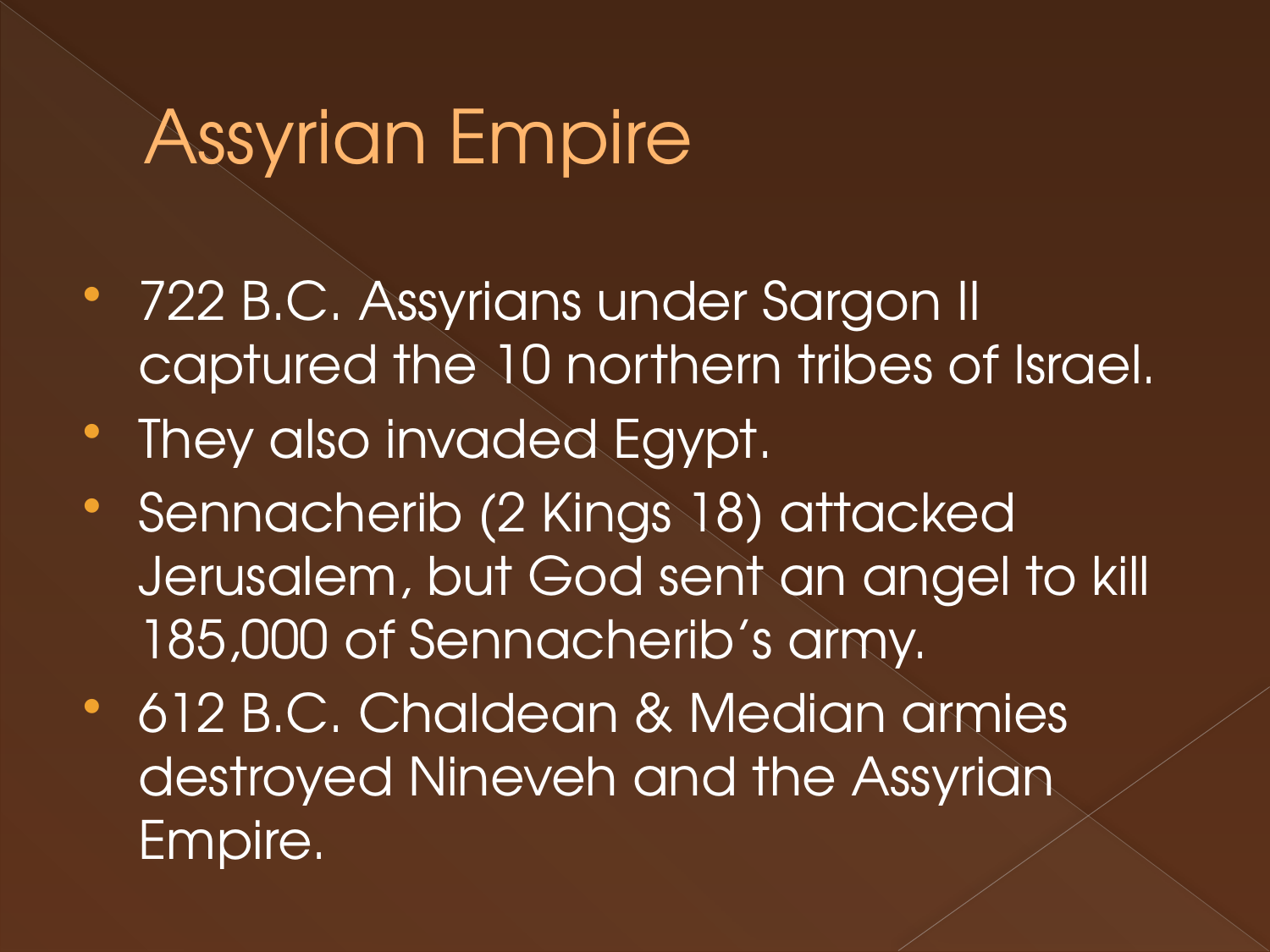

# Assyrian Empire
722 B.C. Assyrians under Sargon II captured the 10 northern tribes of Israel.
They also invaded Egypt.
Sennacherib (2 Kings 18) attacked Jerusalem, but God sent an angel to kill 185,000 of Sennacherib’s army.
612 B.C. Chaldean & Median armies destroyed Nineveh and the Assyrian Empire.